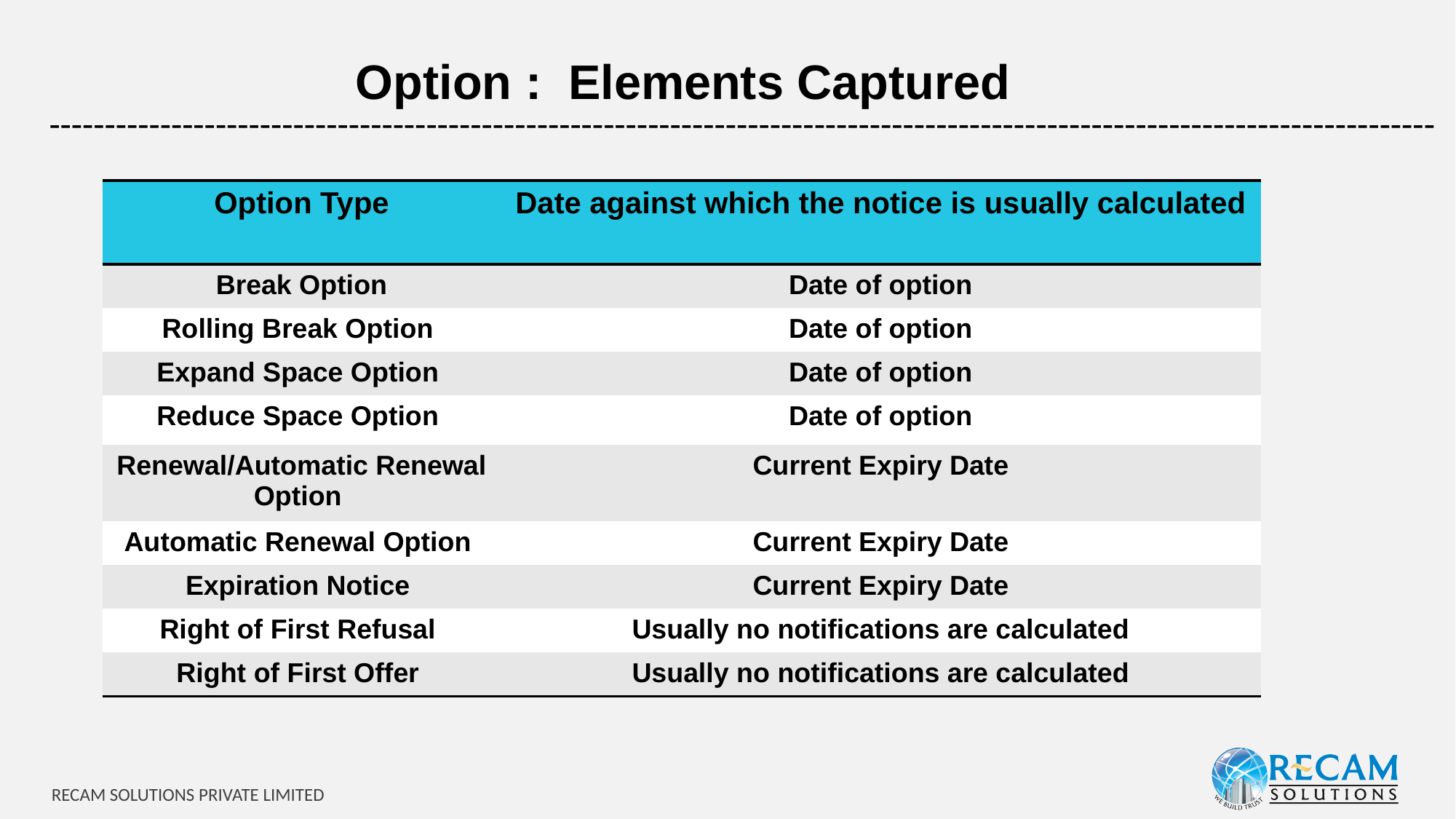

Option :  Elements Captured
-----------------------------------------------------------------------------------------------------------------------------
| Option Type | Date against which the notice is usually calculated |
| --- | --- |
| Break Option | Date of option |
| Rolling Break Option | Date of option |
| Expand Space Option | Date of option |
| Reduce Space Option | Date of option |
| Renewal/Automatic Renewal Option | Current Expiry Date |
| Automatic Renewal Option | Current Expiry Date |
| Expiration Notice | Current Expiry Date |
| Right of First Refusal | Usually no notifications are calculated |
| Right of First Offer | Usually no notifications are calculated |
RECAM SOLUTIONS PRIVATE LIMITED